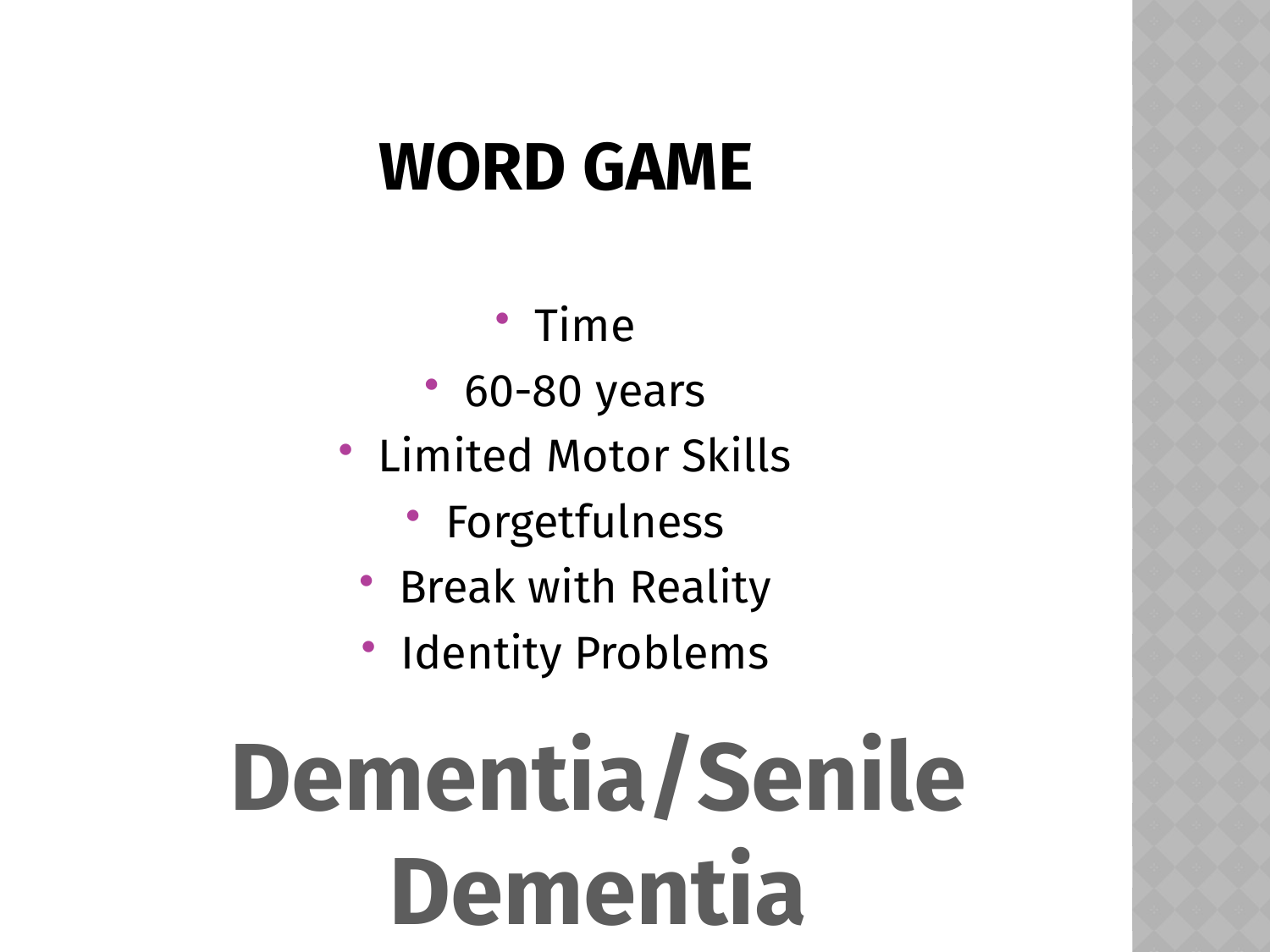

# Word Game

Time
60-80 years
Limited Motor Skills
Forgetfulness
Break with Reality
Identity Problems

Dementia/Senile Dementia